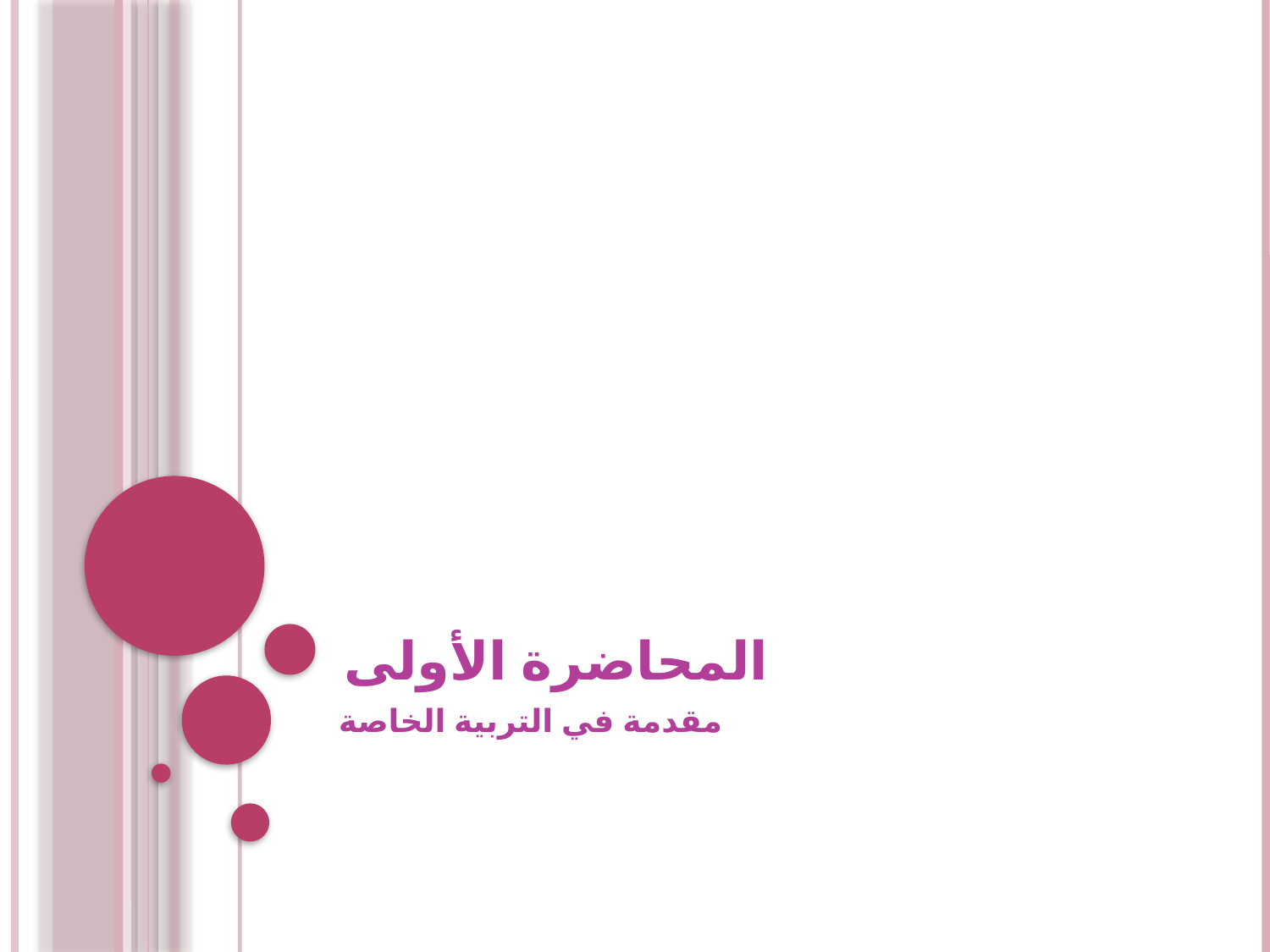

# المحاضرة الأولى
مقدمة في التربية الخاصة